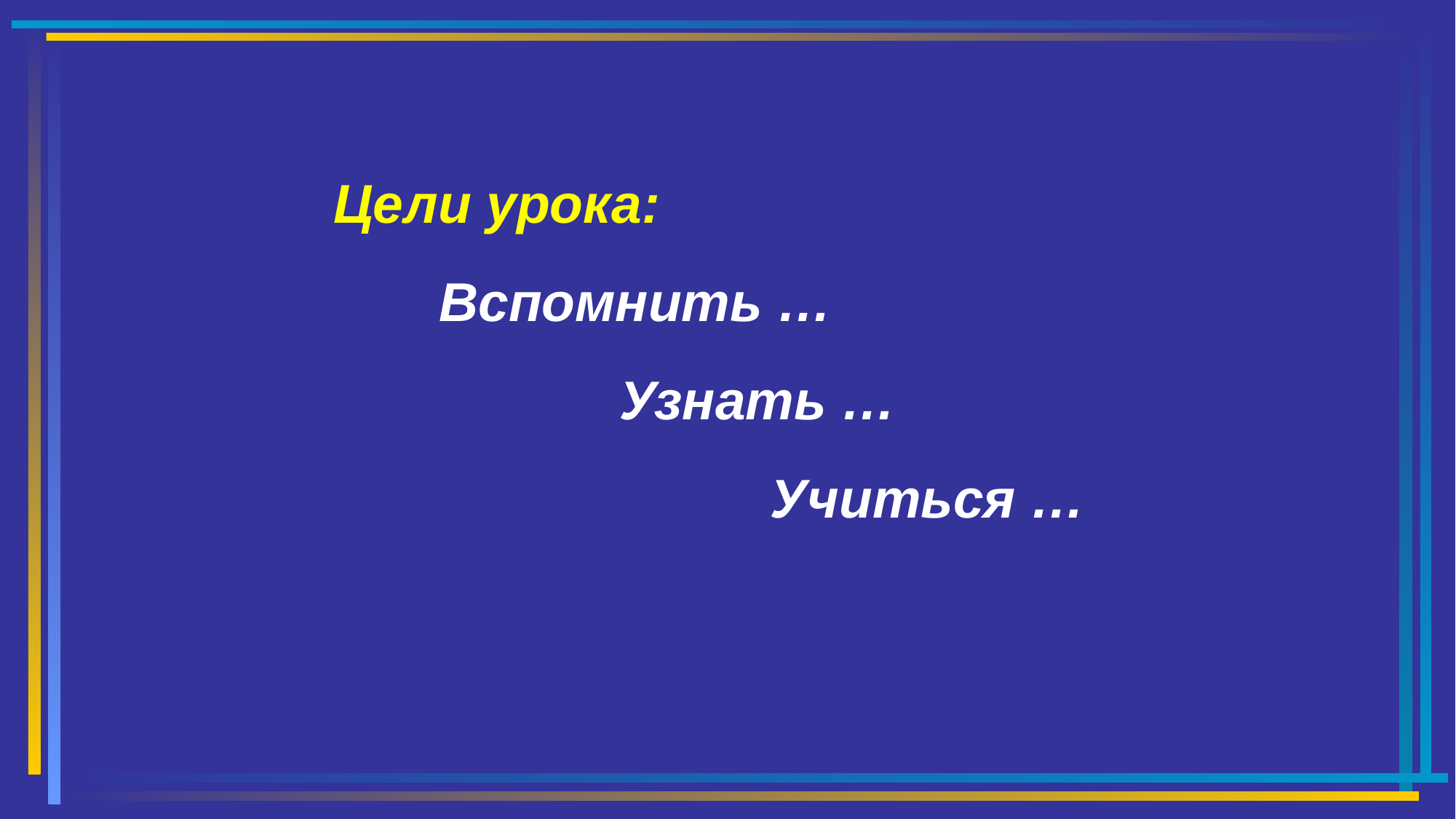

Цели урока:
       Вспомнить …
                   Узнать …
                             Учиться …